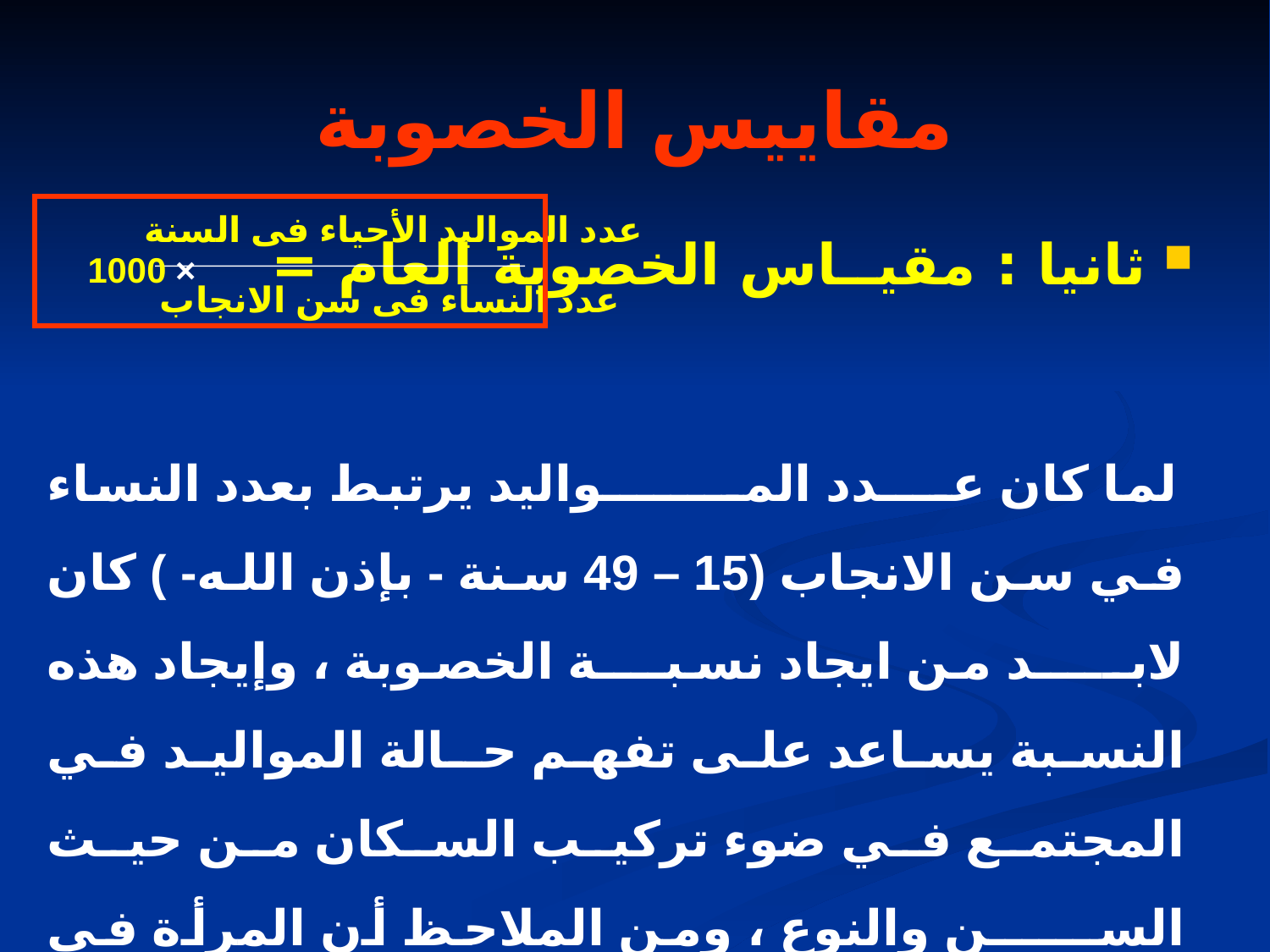

# مقاييس الخصوبة

عدد المواليد الأحياء فى السنة
ثانيا : مقيــاس الخصوبة العام =
1000
×

  عدد النساء فى سن الانجاب
    لما كان عــــدد المــــــــواليد يرتبط بعدد النساء في سن الانجاب (15 – 49 سنة - بإذن الله- ) كان لابـــــد من ايجاد نسبــــة الخصوبة ، وإيجاد هذه النسبة يساعد على تفهم حـالة المواليد في المجتمع في ضوء تركيب السكان من حيث الســــــن والنوع ، ومن الملاحظ أن المرأة في السن بين 20 إلى 30 سنة أكثر انجابا من النسـاء الأقل من 20 و الأكثر من 30 سنة ، والمــــرأة تستطـــــــيع الانجاب حتى ينقطع عنها الحيض .